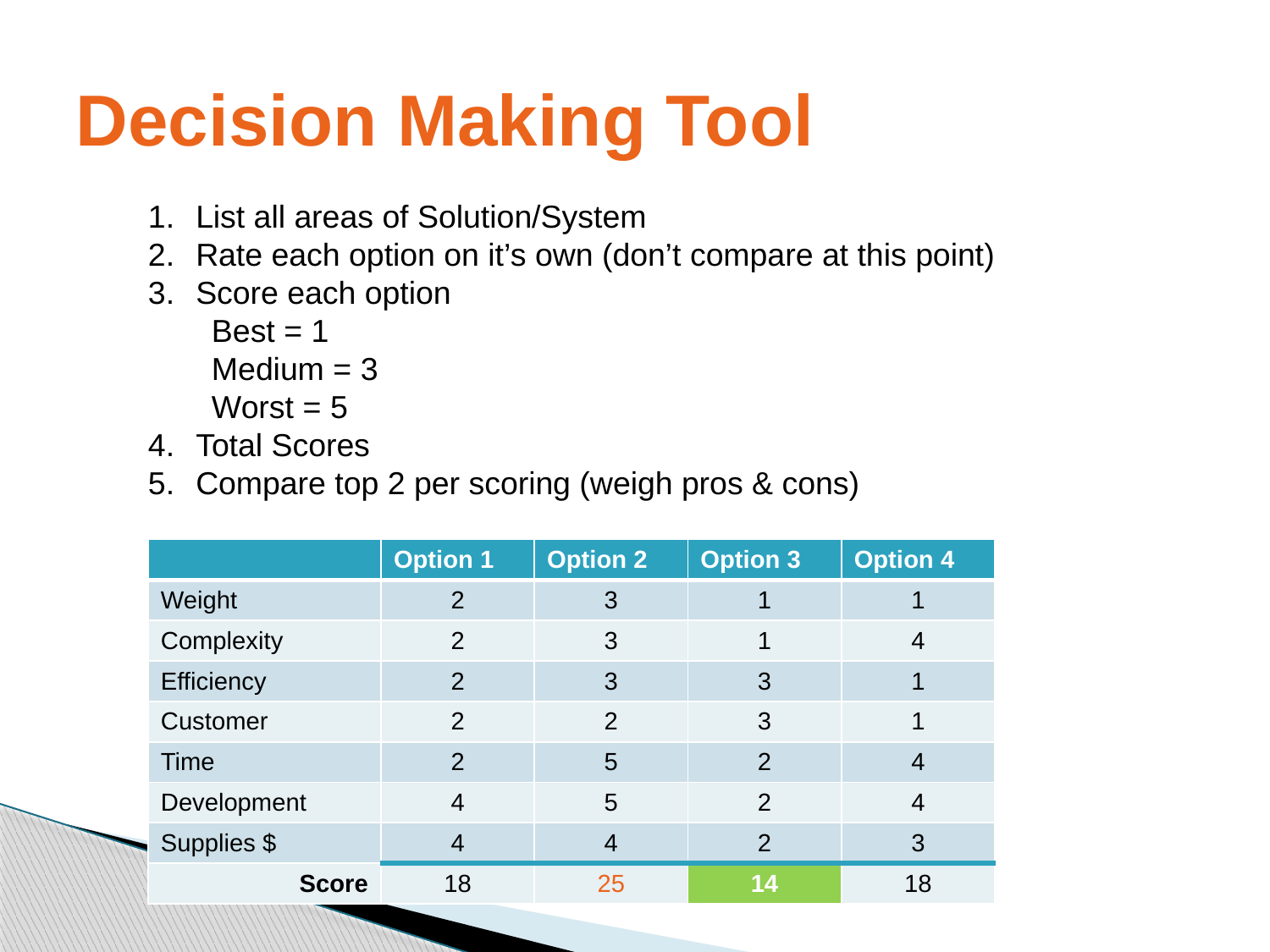

# Decision Making Tool
List all areas of Solution/System
Rate each option on it’s own (don’t compare at this point)
Score each option
Best = 1
Medium = 3
Worst = 5
Total Scores
Compare top 2 per scoring (weigh pros & cons)
|  | Option 1 | Option 2 | Option 3 | Option 4 |
| --- | --- | --- | --- | --- |
| Weight | 2 | 3 | 1 | 1 |
| Complexity | 2 | 3 | 1 | 4 |
| Efficiency | 2 | 3 | 3 | 1 |
| Customer | 2 | 2 | 3 | 1 |
| Time | 2 | 5 | 2 | 4 |
| Development | 4 | 5 | 2 | 4 |
| Supplies $ | 4 | 4 | 2 | 3 |
| Score | 18 | 25 | 14 | 18 |